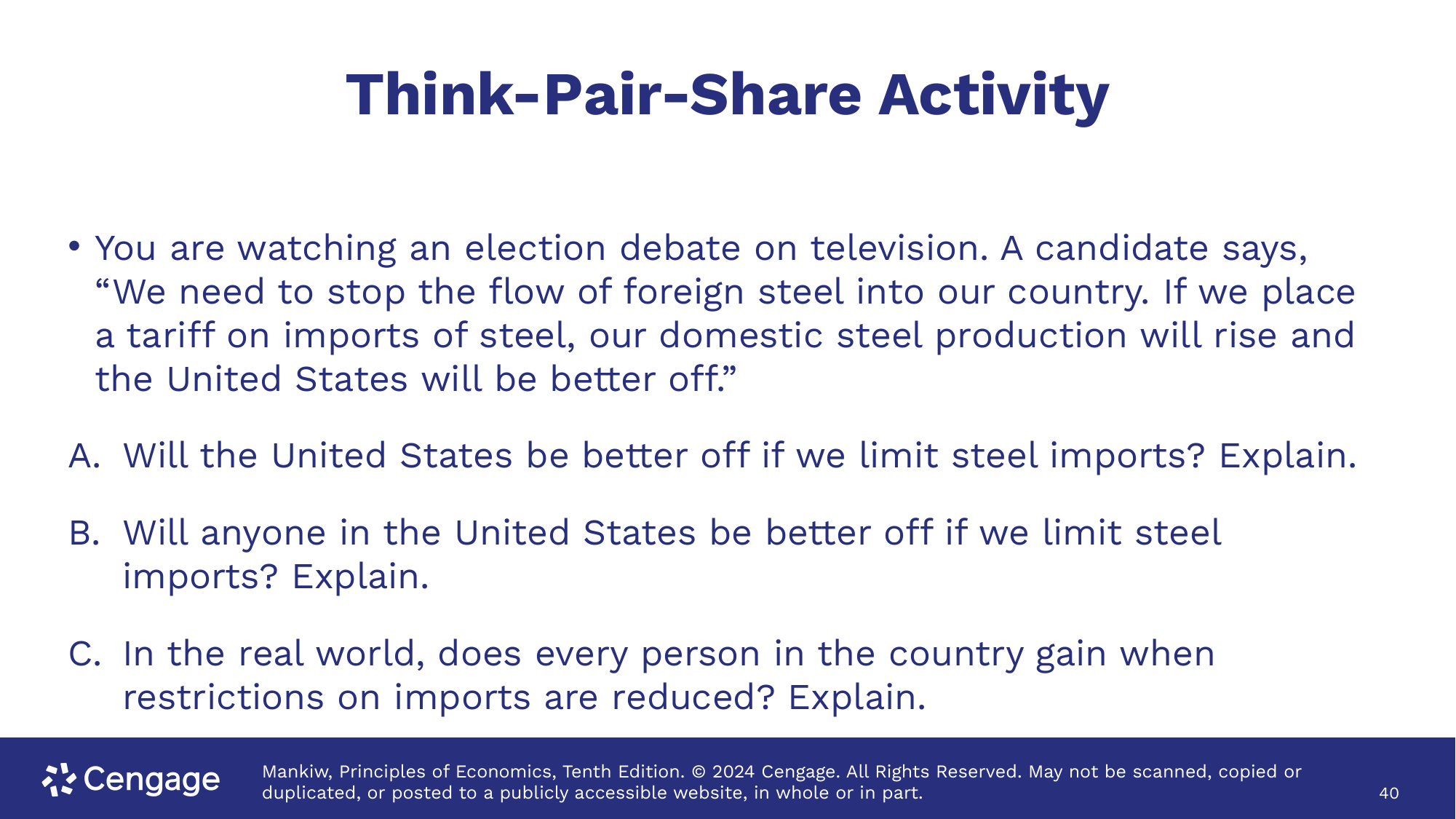

# Think-Pair-Share Activity
You are watching an election debate on television. A candidate says, “We need to stop the flow of foreign steel into our country. If we place a tariff on imports of steel, our domestic steel produc­tion will rise and the United States will be better off.”
Will the United States be better off if we limit steel imports? Explain.
Will anyone in the United States be better off if we limit steel imports? Explain.
In the real world, does every person in the country gain when restrictions on imports are reduced? Explain.